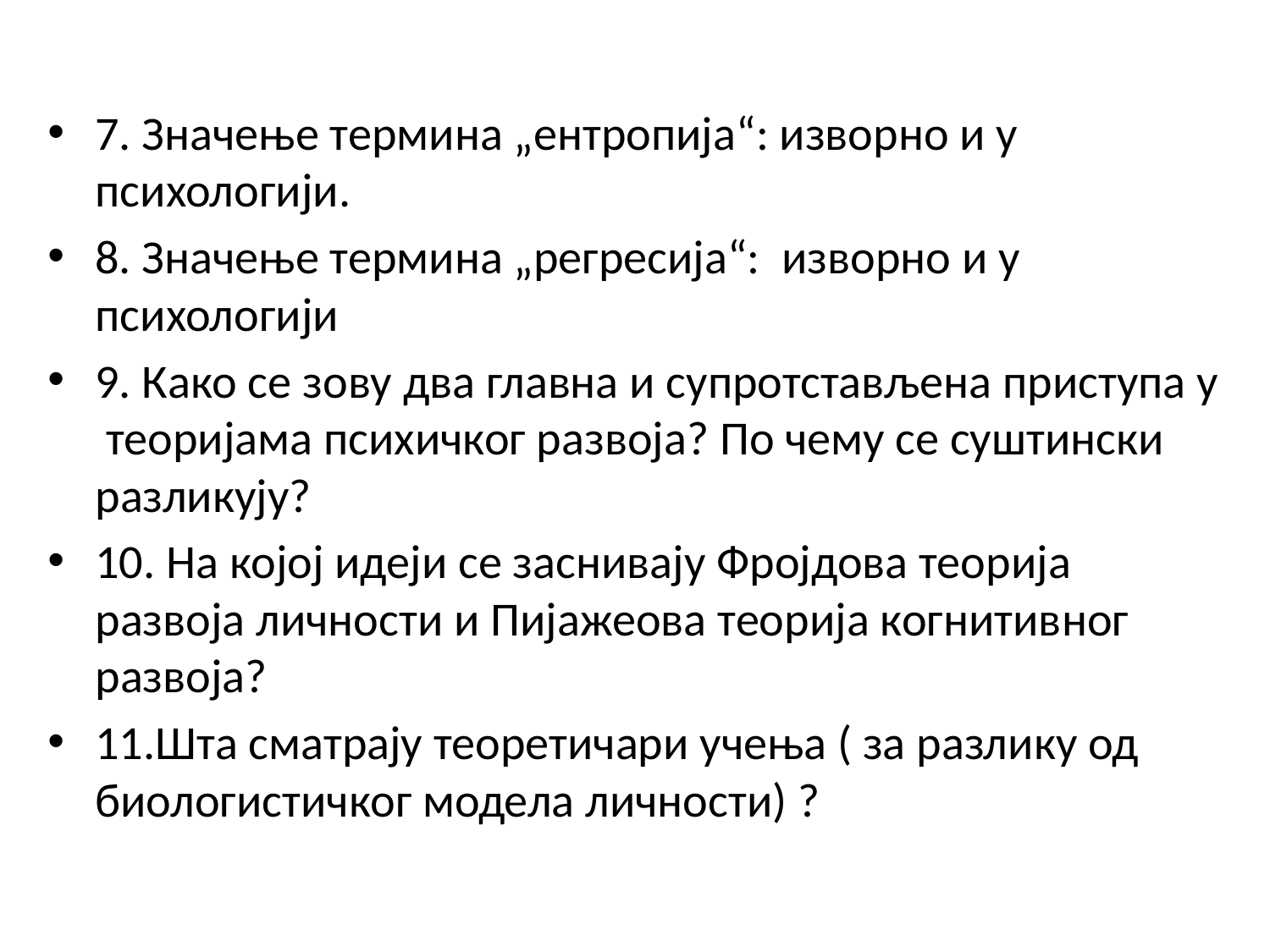

7. Значење термина „ентропија“: изворно и у психологији.
8. Значење термина „регресија“:  изворно и у психологији
9. Како се зову два главна и супротстављена приступа у  теоријама психичког развоја? По чему се суштински разликују?
10. На којој идеји се заснивају Фројдова теорија развоја личности и Пијажеова теорија когнитивног развоја?
11.Шта сматрају теоретичари учења ( за разлику од биологистичког модела личности) ?